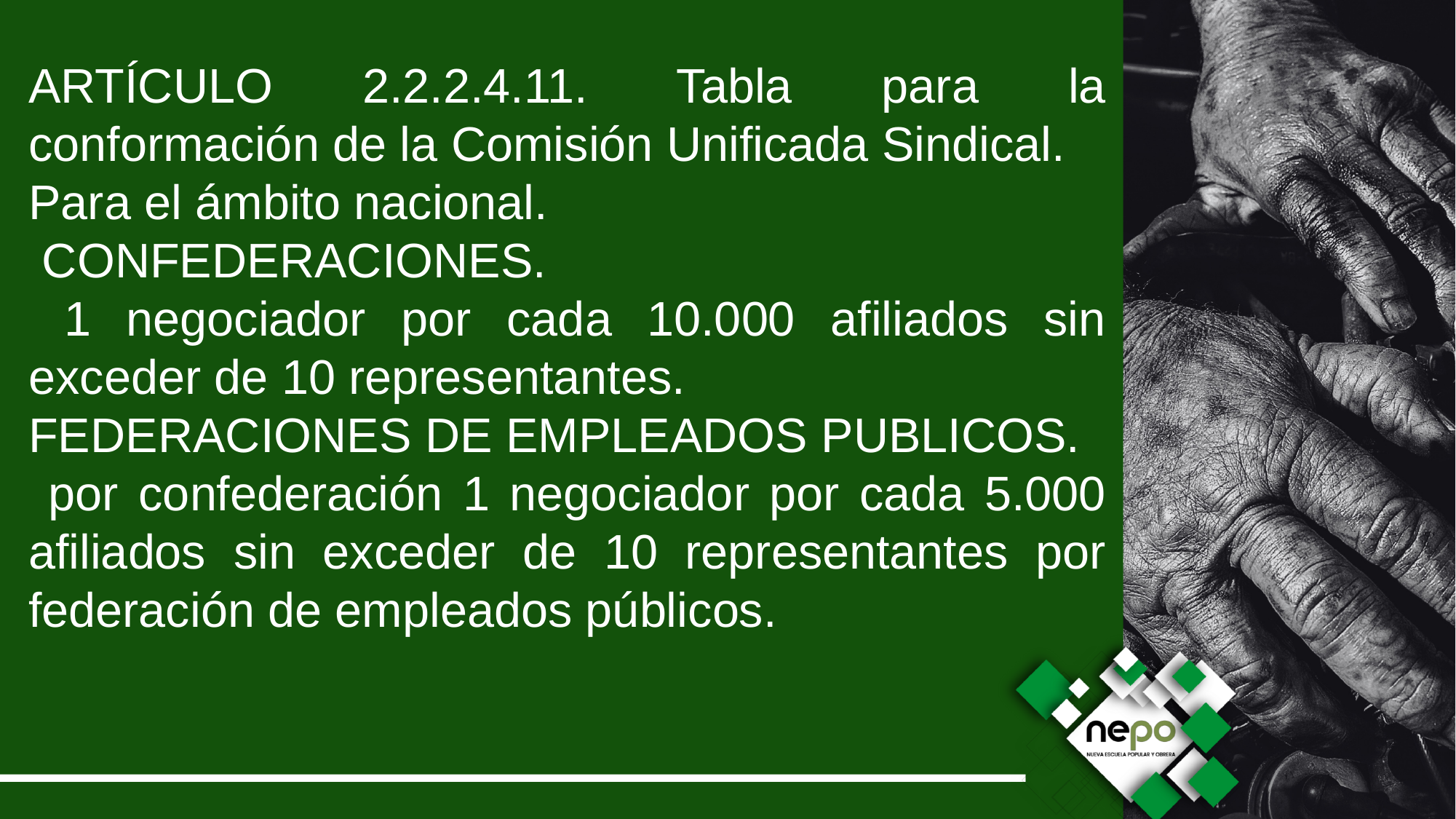

ARTÍCULO 2.2.2.4.11. Tabla para la conformación de la Comisión Unificada Sindical.
Para el ámbito nacional.
 CONFEDERACIONES.
 1 negociador por cada 10.000 afiliados sin exceder de 10 representantes.
FEDERACIONES DE EMPLEADOS PUBLICOS.
 por confederación 1 negociador por cada 5.000 afiliados sin exceder de 10 representantes por federación de empleados públicos.